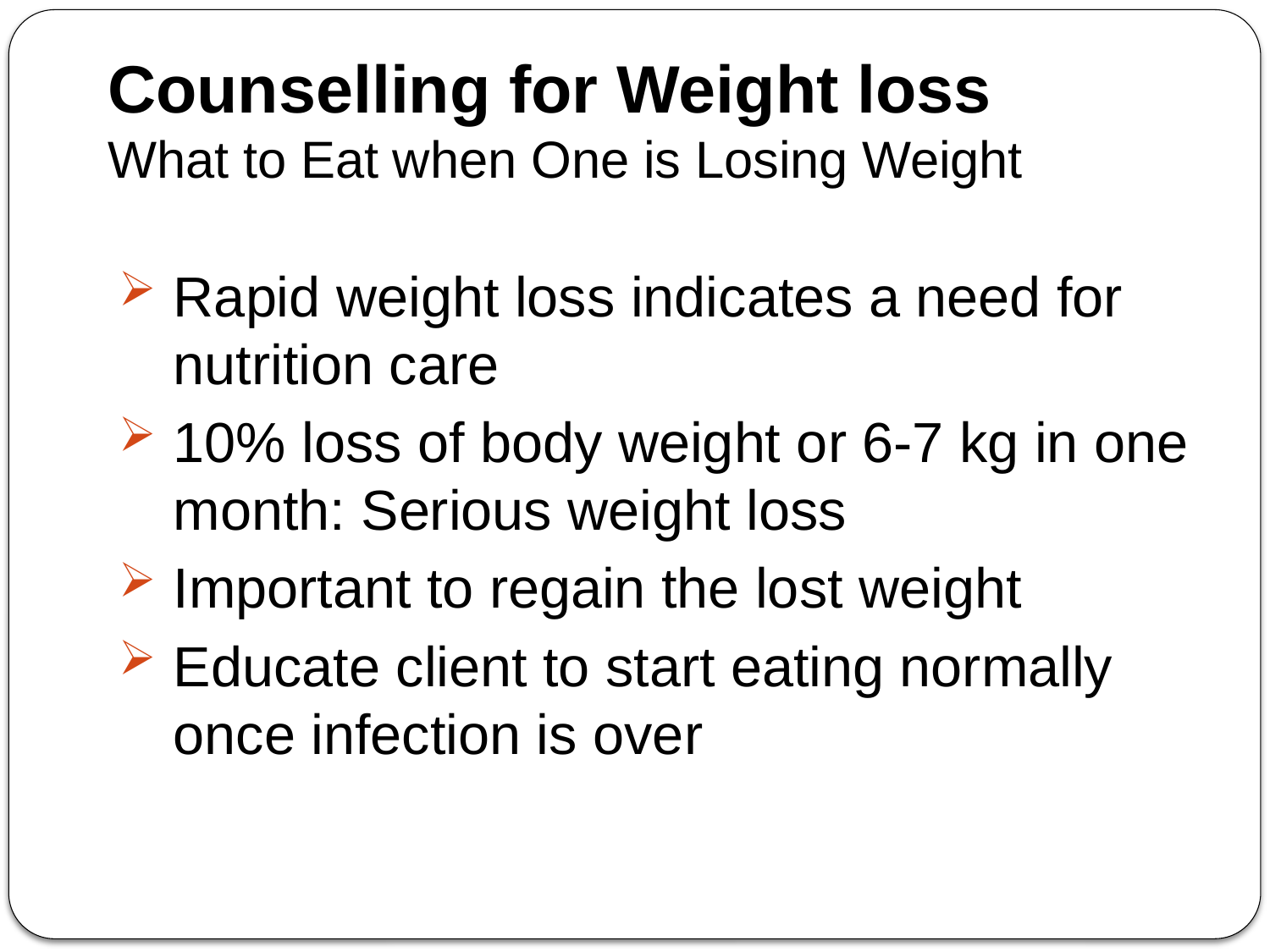

# Counselling for Weight loss What to Eat when One is Losing Weight
Rapid weight loss indicates a need for nutrition care
10% loss of body weight or 6-7 kg in one month: Serious weight loss
Important to regain the lost weight
Educate client to start eating normally once infection is over